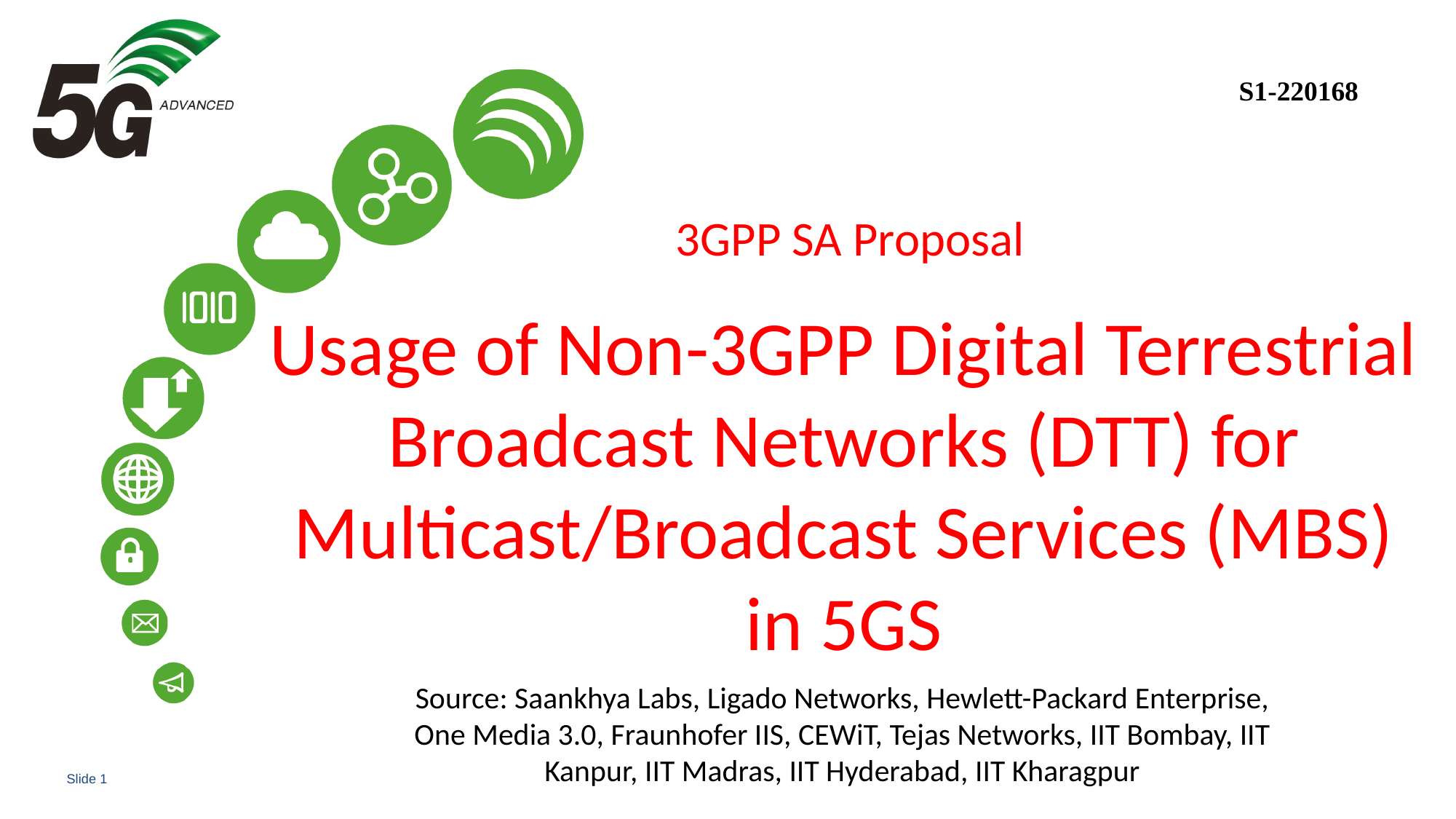

S1-220168
3GPP SA Proposal
# Usage of Non-3GPP Digital Terrestrial Broadcast Networks (DTT) for Multicast/Broadcast Services (MBS) in 5GS
Source: Saankhya Labs, Ligado Networks, Hewlett-Packard Enterprise, One Media 3.0, Fraunhofer IIS, CEWiT, Tejas Networks, IIT Bombay, IIT Kanpur, IIT Madras, IIT Hyderabad, IIT Kharagpur